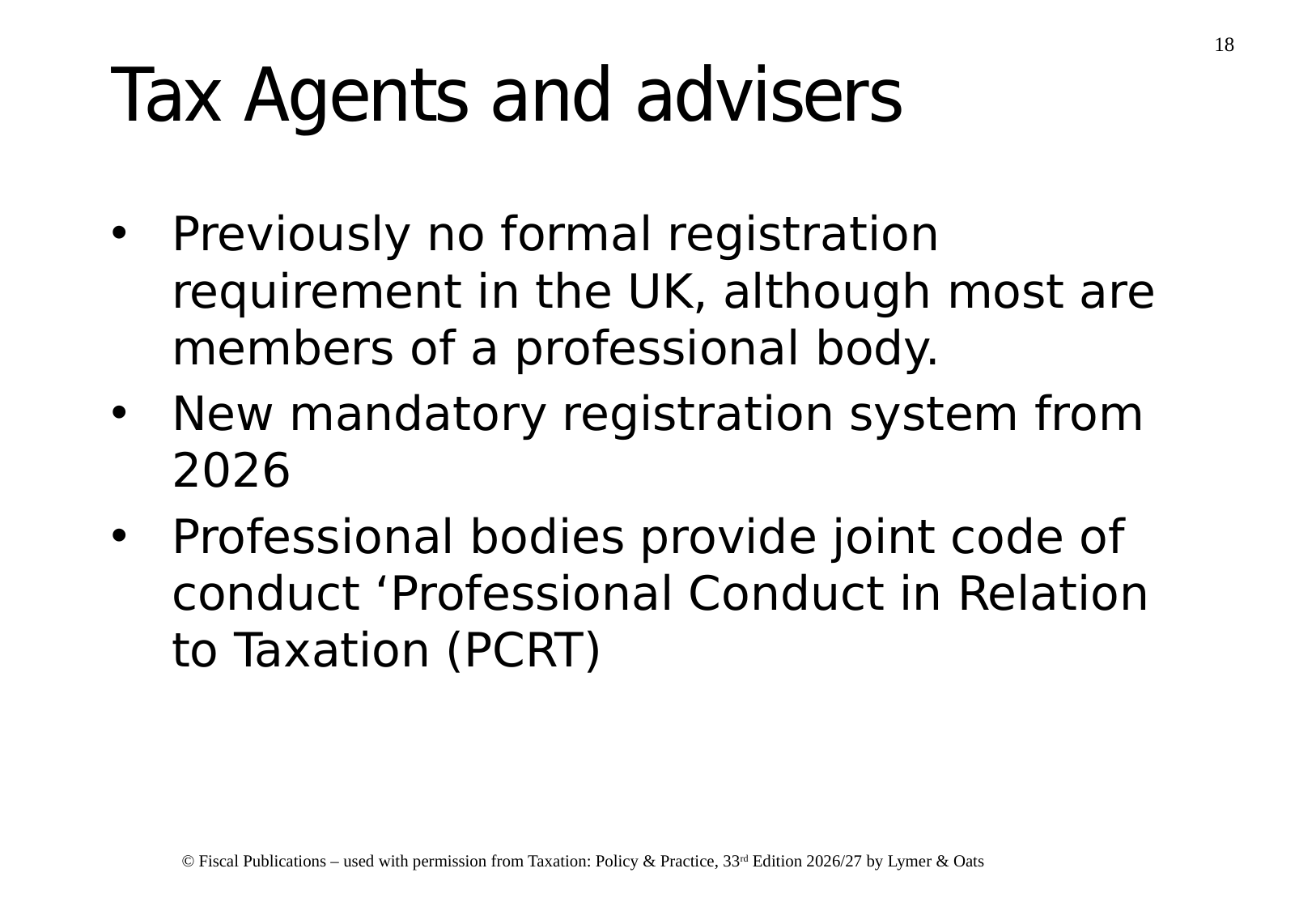

# Tax Agents and advisers
Previously no formal registration requirement in the UK, although most are members of a professional body.
New mandatory registration system from 2026
Professional bodies provide joint code of conduct ‘Professional Conduct in Relation to Taxation (PCRT)